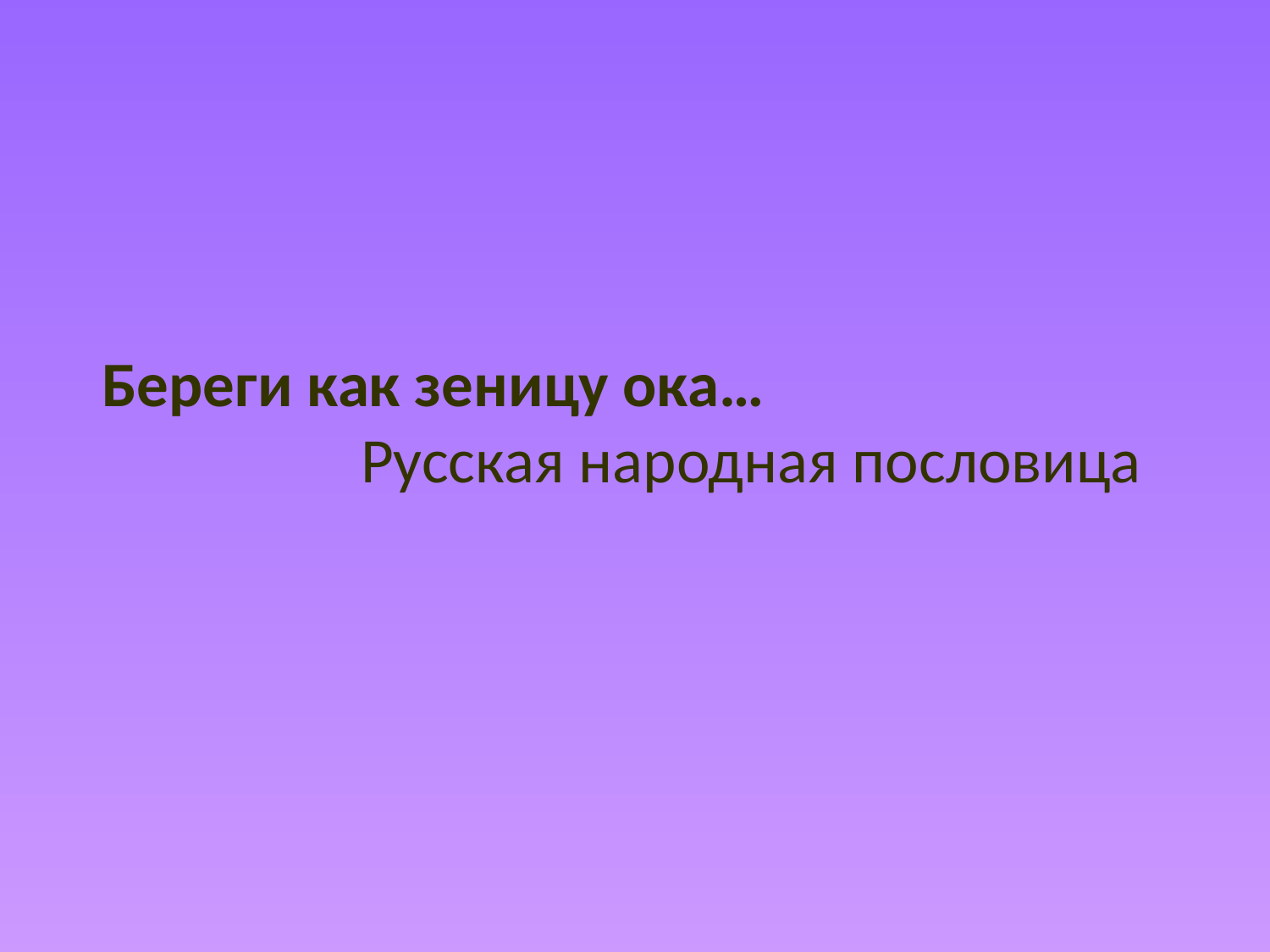

Береги как зеницу ока…
                  Русская народная пословица